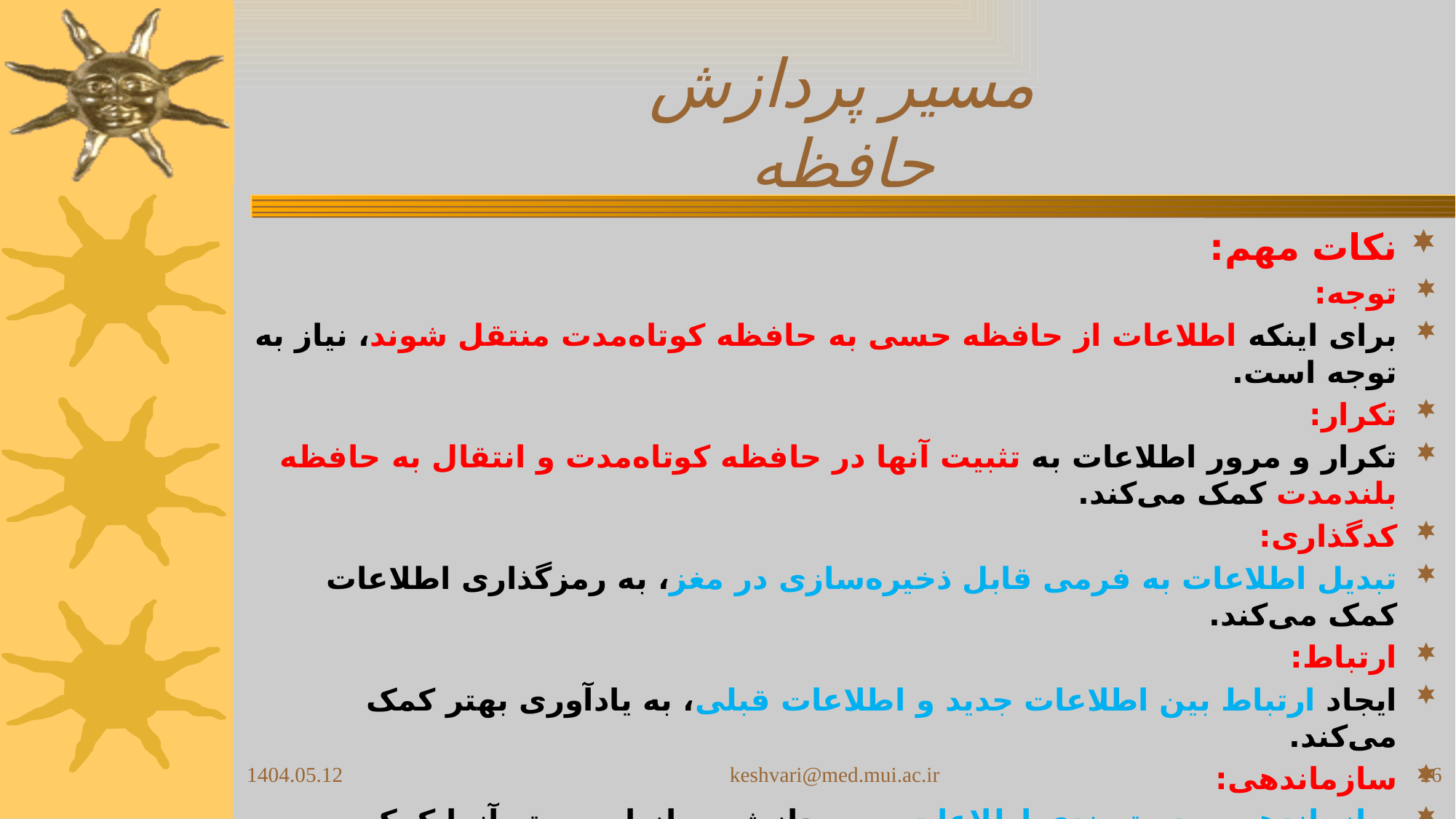

# مسیر پردازش حافظه
نکات مهم:
توجه:
برای اینکه اطلاعات از حافظه حسی به حافظه کوتاه‌مدت منتقل شوند، نیاز به توجه است.
تکرار:
تکرار و مرور اطلاعات به تثبیت آنها در حافظه کوتاه‌مدت و انتقال به حافظه بلندمدت کمک می‌کند.
کدگذاری:
تبدیل اطلاعات به فرمی قابل ذخیره‌سازی در مغز، به رمزگذاری اطلاعات کمک می‌کند.
ارتباط:
ایجاد ارتباط بین اطلاعات جدید و اطلاعات قبلی، به یادآوری بهتر کمک می‌کند.
سازماندهی:
سازماندهی و دسته‌بندی اطلاعات، به پردازش و بازیابی بهتر آنها کمک می‌کند.

1404.05.12
keshvari@med.mui.ac.ir
26